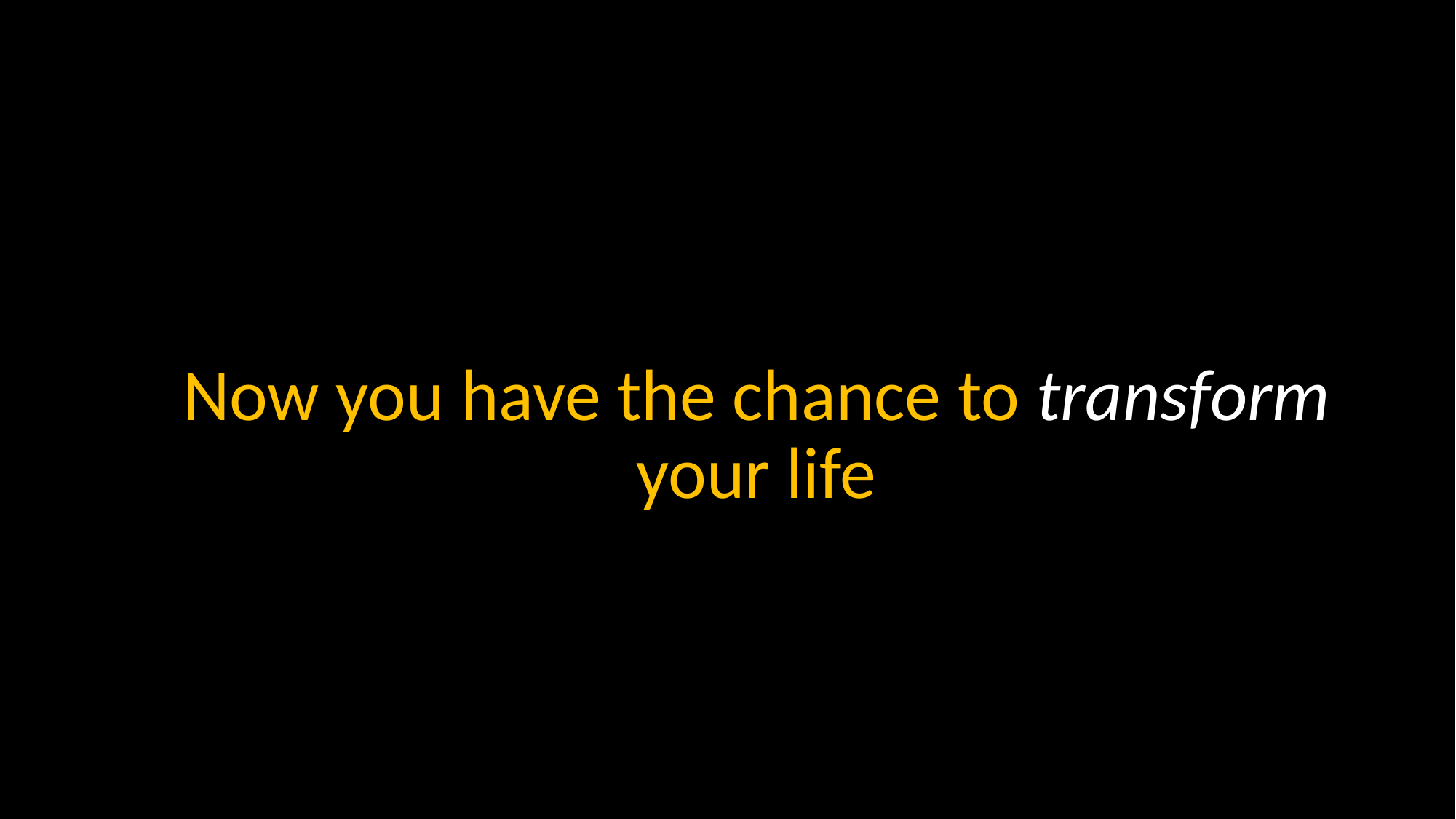

Now you have the chance to transform your life